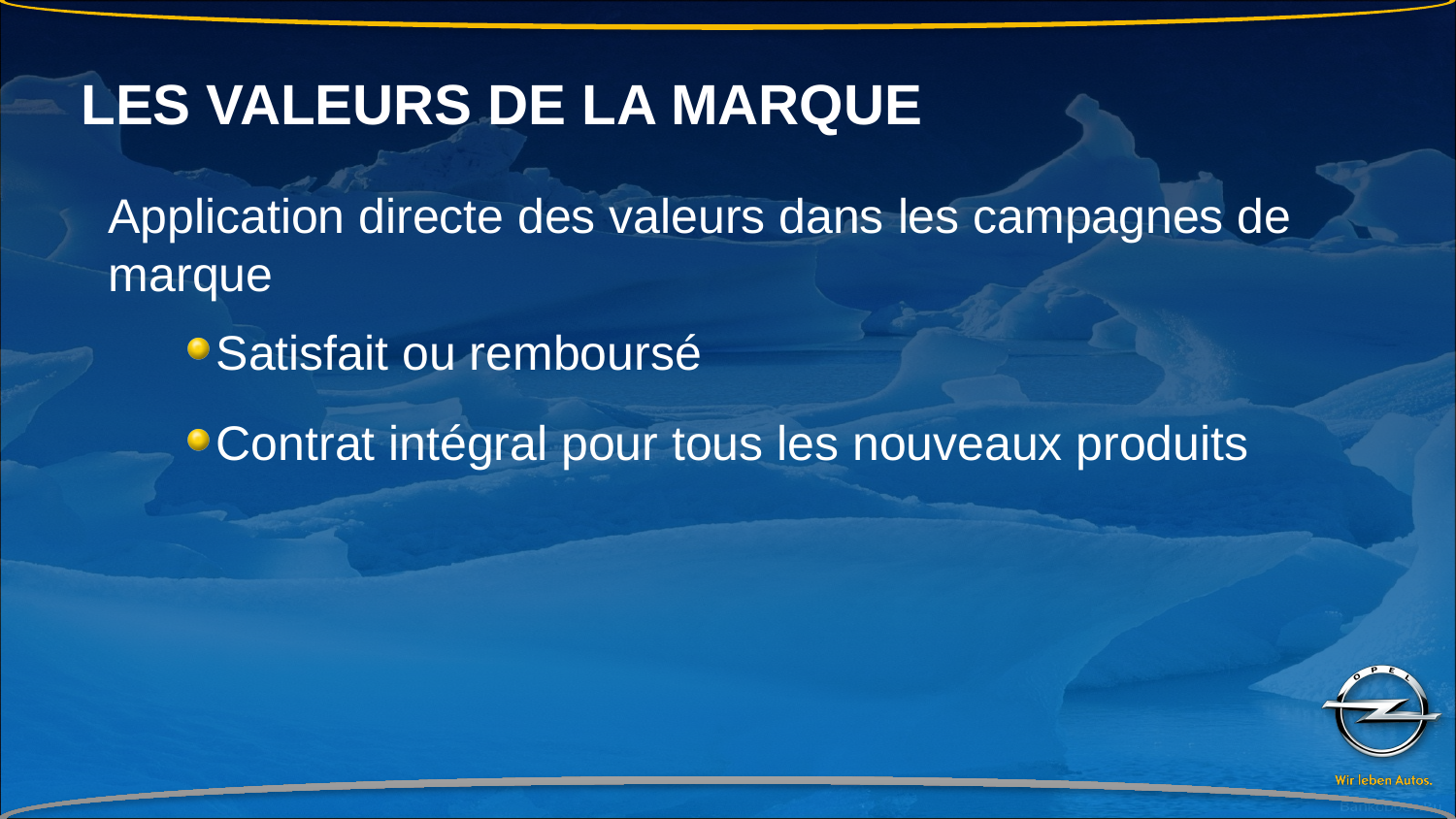

LES VALEURS DE LA MARQUE
Application directe des valeurs dans les campagnes de marque
Satisfait ou remboursé
Contrat intégral pour tous les nouveaux produits